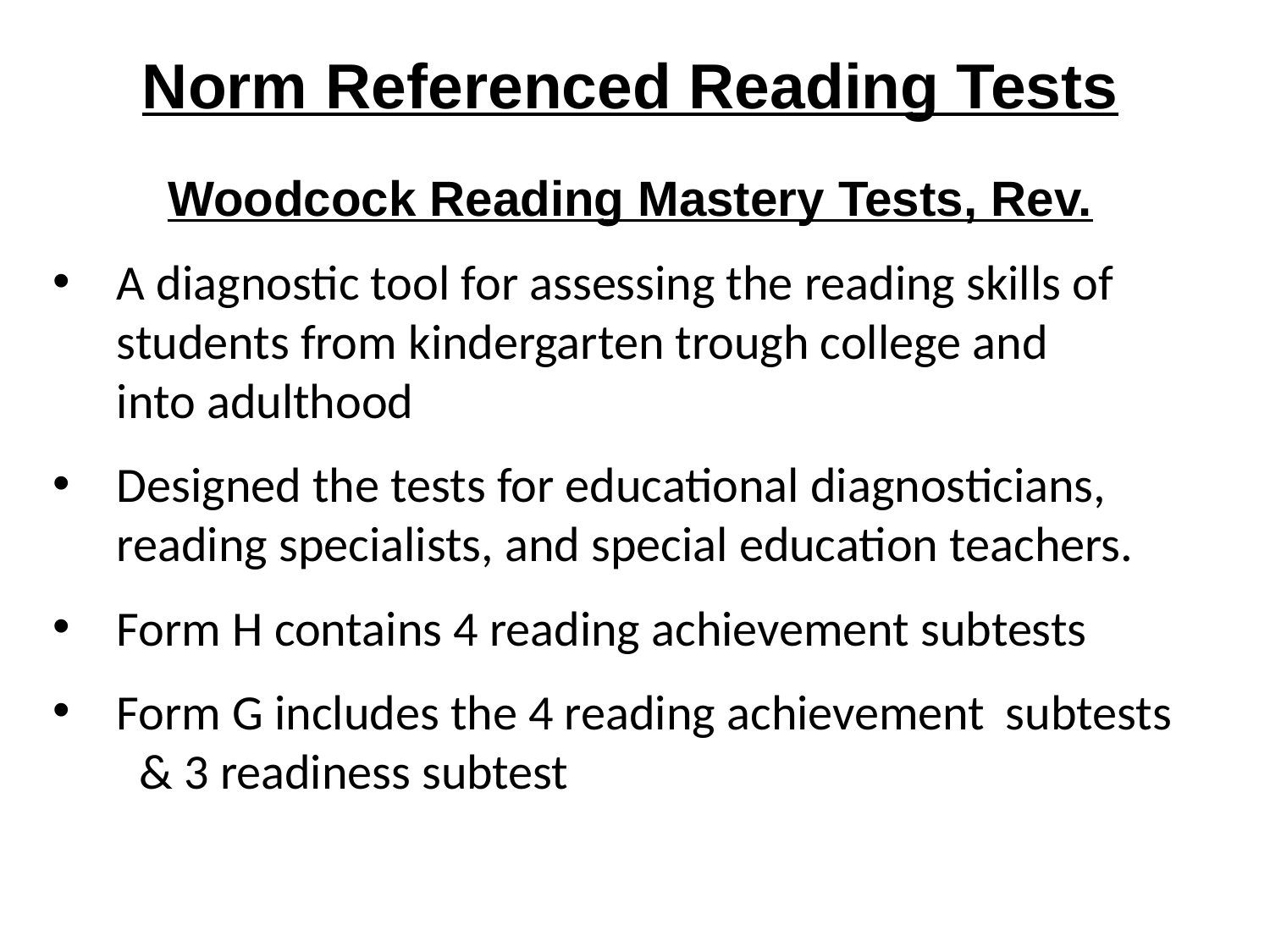

Norm Referenced Reading Tests

Woodcock Reading Mastery Tests, Rev.
A diagnostic tool for assessing the reading skills of students from kindergarten trough college and 	into adulthood
Designed the tests for educational diagnosticians, reading specialists, and special education teachers.
Form H contains 4 reading achievement subtests
Form G includes the 4 reading achievement 	subtests      & 3 readiness subtest